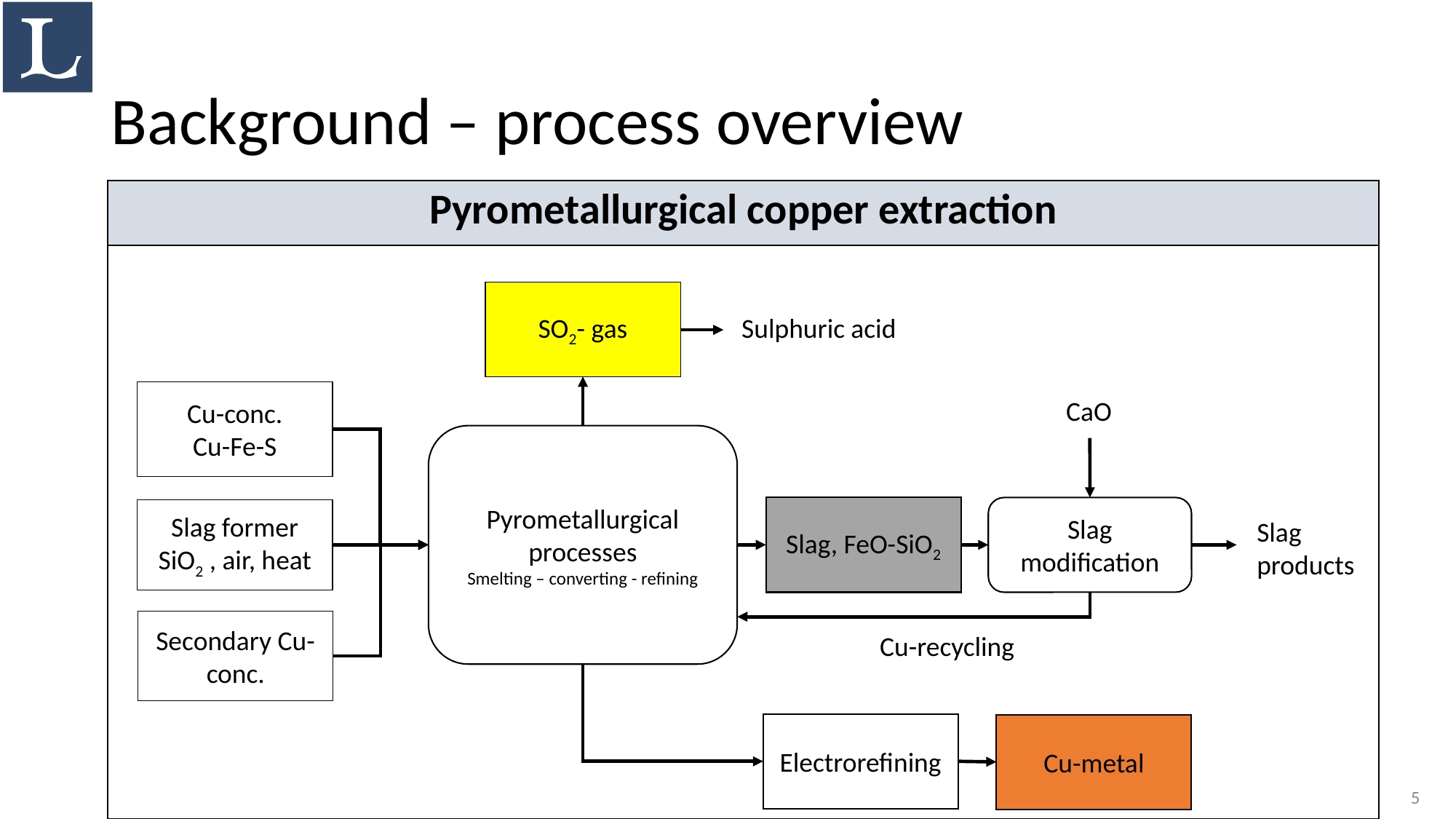

# Background – process overview
| Pyrometallurgical copper extraction |
| --- |
|  |
SO2- gas
Sulphuric acid
Cu-conc.
Cu-Fe-S
CaO
Pyrometallurgical processes
Smelting – converting - refining
Slag, FeO-SiO2
Slag modification
Slag former SiO2 , air, heat
Slag products
Secondary Cu-conc.
Cu-recycling
Electrorefining
Cu-metal
6th Slag Valorisation Symposium, 03.04.2019
5